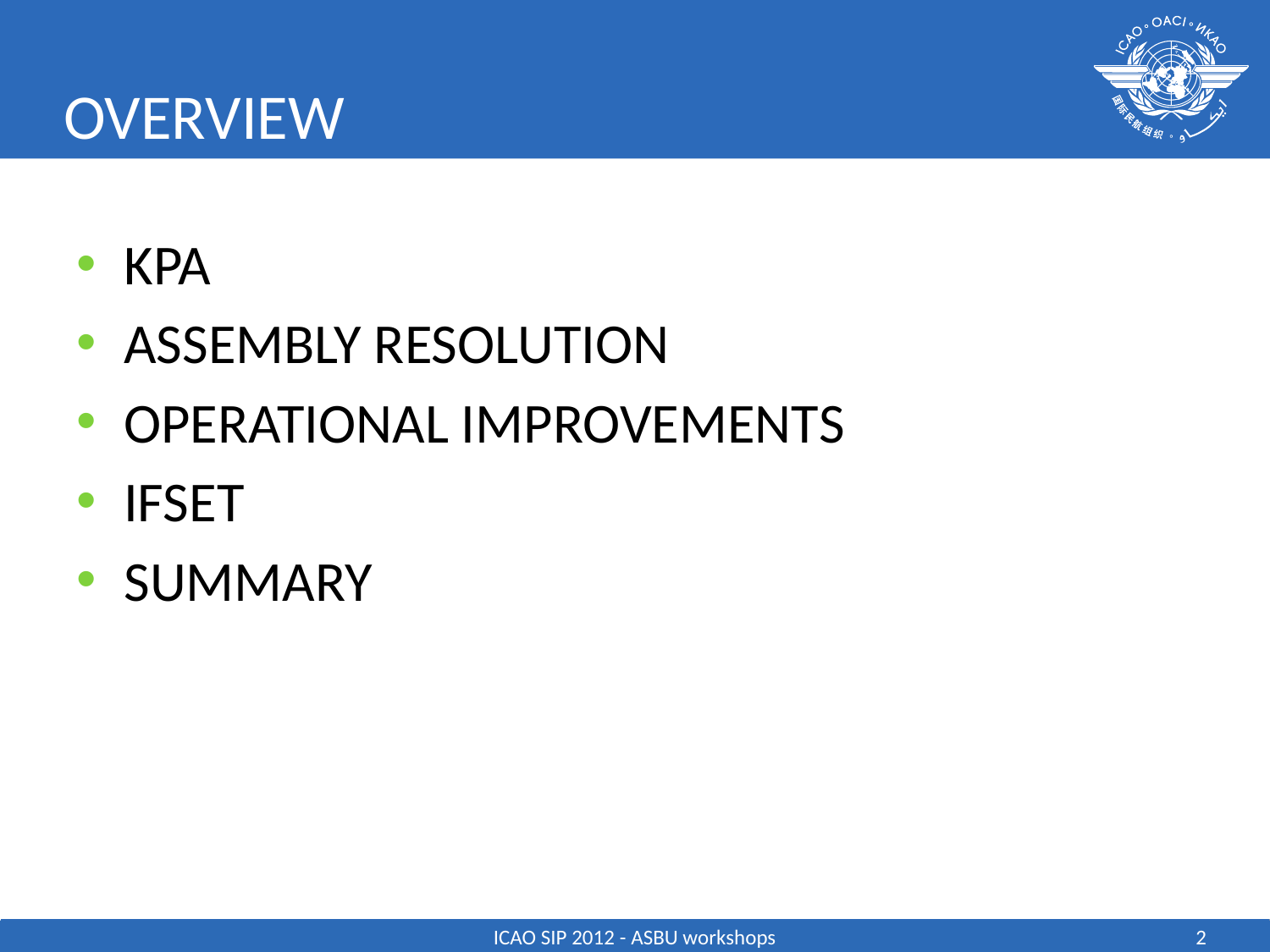

# OVERVIEW
KPA
ASSEMBLY RESOLUTION
OPERATIONAL IMPROVEMENTS
IFSET
SUMMARY

ICAO SIP 2012 - ASBU workshops
2